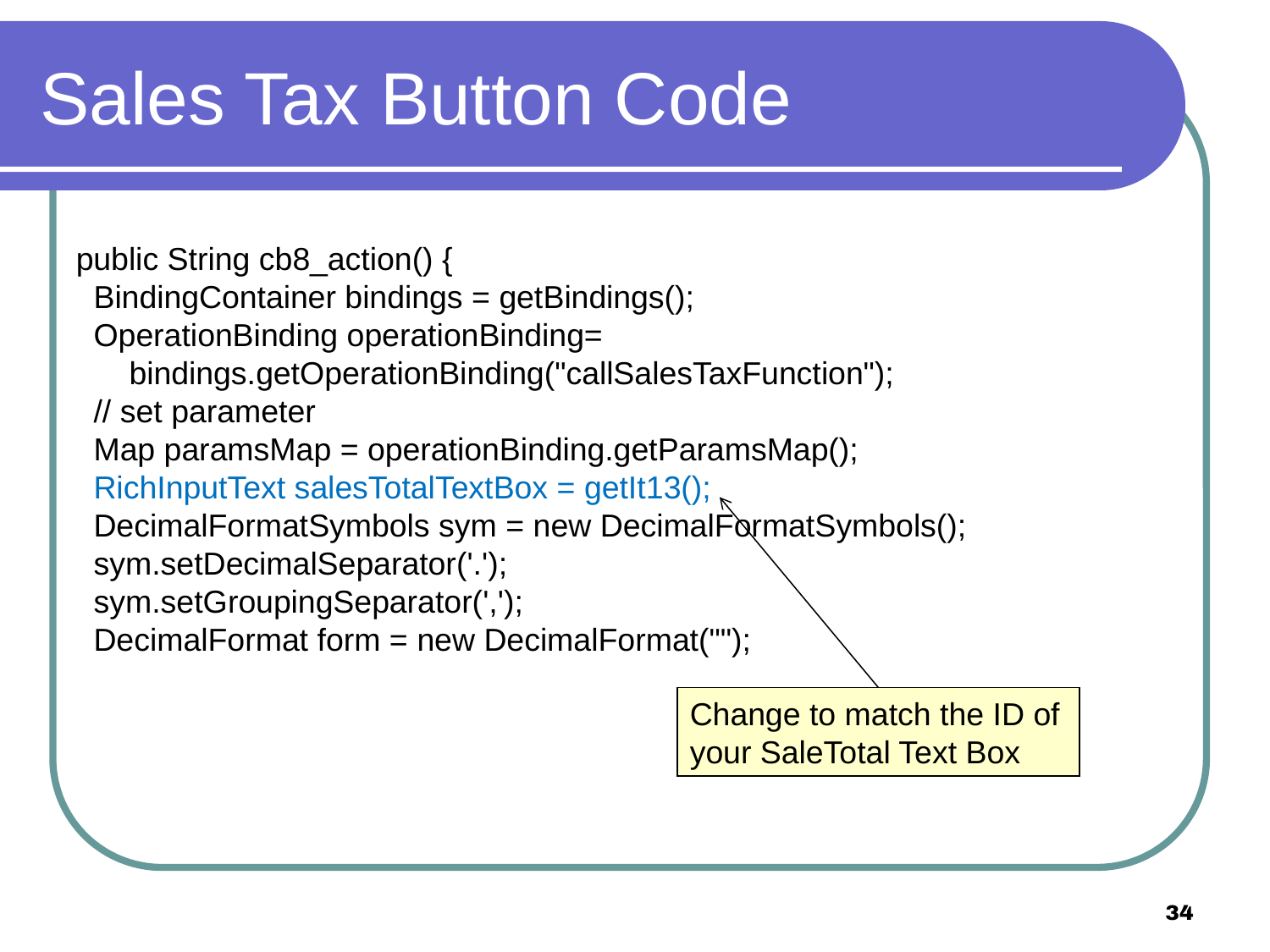

# Sales Tax Button Code
public String cb8_action() {
  BindingContainer bindings = getBindings();
  OperationBinding operationBinding=
      bindings.getOperationBinding("callSalesTaxFunction");
  // set parameter
  Map paramsMap = operationBinding.getParamsMap();
  RichInputText salesTotalTextBox = getIt13();
  DecimalFormatSymbols sym = new DecimalFormatSymbols();
  sym.setDecimalSeparator('.');
  sym.setGroupingSeparator(',');
  DecimalFormat form = new DecimalFormat("");
Change to match the ID of your SaleTotal Text Box
34